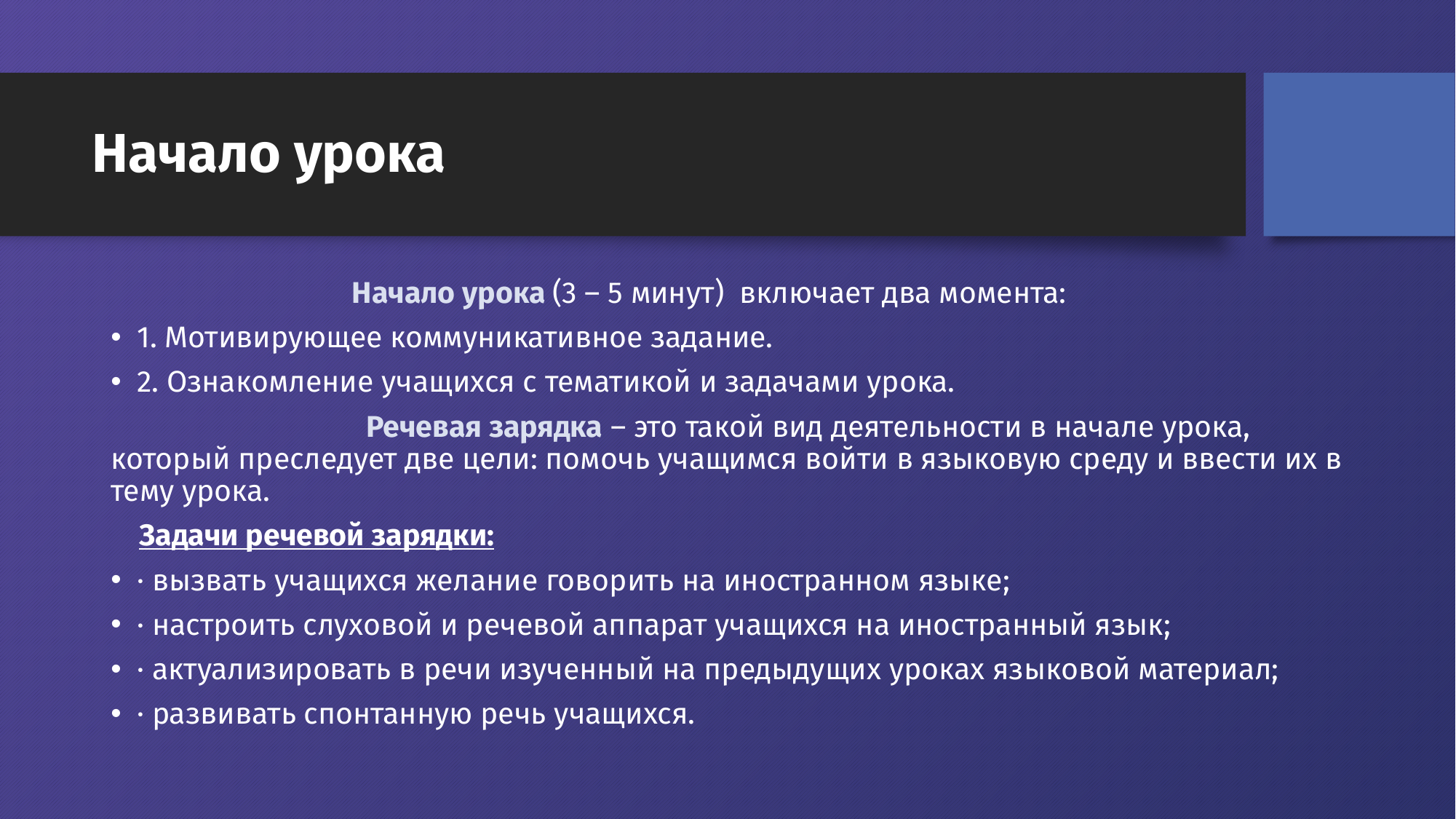

# Начало урока

                                  Начало урока (3 – 5 минут)  включает два момента:
1. Мотивирующее коммуникативное задание.
2. Ознакомление учащихся с тематикой и задачами урока.
                                    Речевая зарядка – это такой вид деятельности в начале урока, который преследует две цели: помочь учащимся войти в языковую среду и ввести их в тему урока.
    Задачи речевой зарядки:
· вызвать учащихся желание говорить на иностранном языке;
· настроить слуховой и речевой аппарат учащихся на иностранный язык;
· актуализировать в речи изученный на предыдущих уроках языковой материал;
· развивать спонтанную речь учащихся.